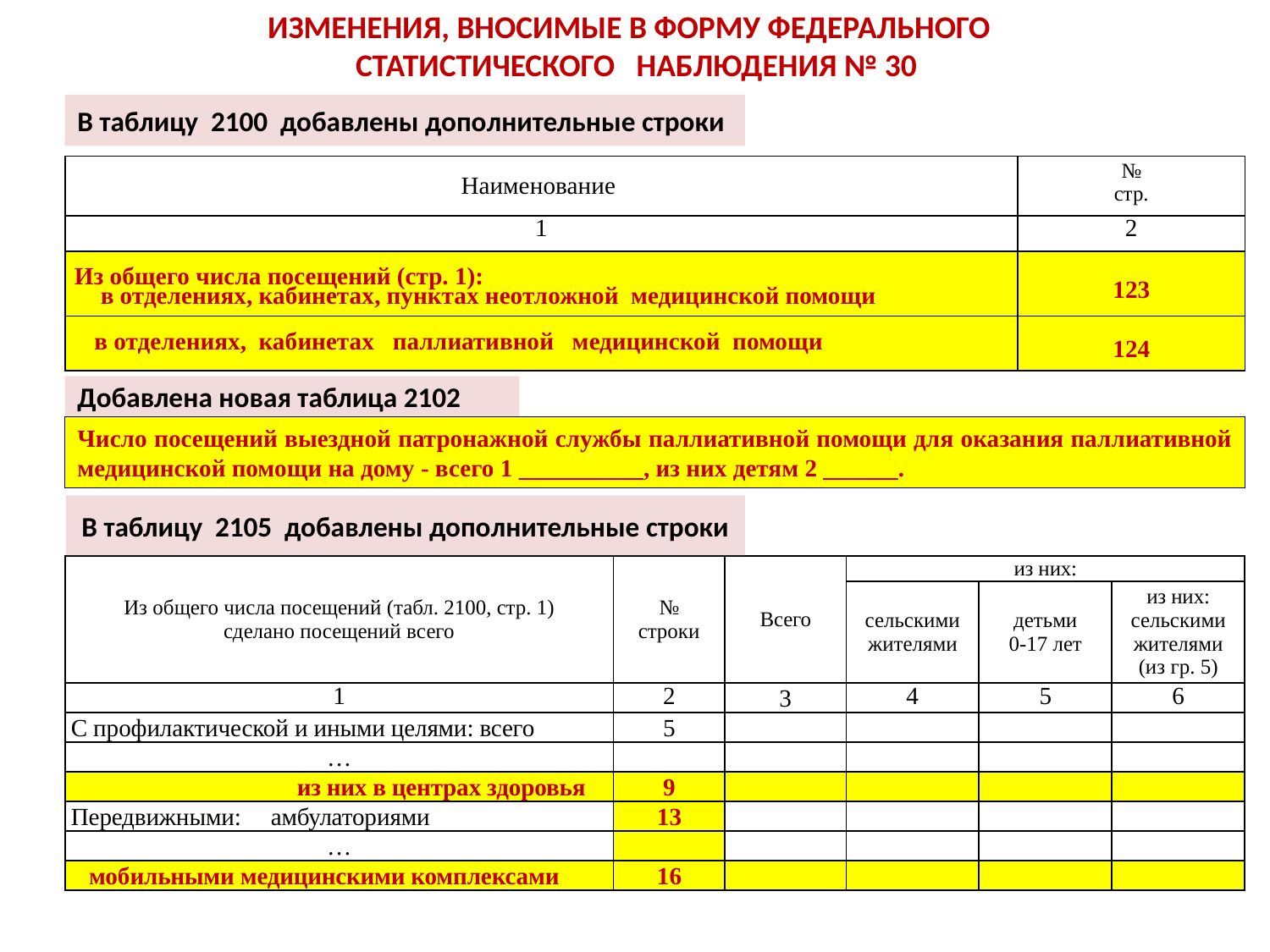

ИЗМЕНЕНИЯ, ВНОСИМЫЕ В ФОРМУ ФЕДЕРАЛЬНОГО
СТАТИСТИЧЕСКОГО   НАБЛЮДЕНИЯ № 30
В таблицу  2100  добавлены дополнительные строки

| Наименование | № стр. |
| --- | --- |
| 1 | 2 |
| Из общего числа посещений (стр. 1): в отделениях, кабинетах, пунктах неотложной медицинской помощи | 123 |
| в отделениях, кабинетах паллиативной медицинской помощи | 124 |

Добавлена новая таблица 2102
Число посещений выездной патронажной службы паллиативной помощи для оказания паллиативной медицинской помощи на дому - всего 1 __________, из них детям 2 ______.
В таблицу  2105  добавлены дополнительные строки
| Из общего числа посещений (табл. 2100, стр. 1) сделано посещений всего | № строки | Всего | из них: |  |  |
| --- | --- | --- | --- | --- | --- |
|  |  |  | сельскими жителями | детьми 0-17 лет | из них: сельскими жителями (из гр. 5) |
| 1 | 2 | 3 | 4 | 5 | 6 |
| С профилактической и иными целями: всего | 5 |  |  |  |  |
| … |  |  |  |  |  |
| из них в центрах здоровья | 9 |  |  |  |  |
| Передвижными: амбулаториями | 13 |  |  |  |  |
| … |  |  |  |  |  |
| мобильными медицинскими комплексами | 16 |  |  |  |  |

12